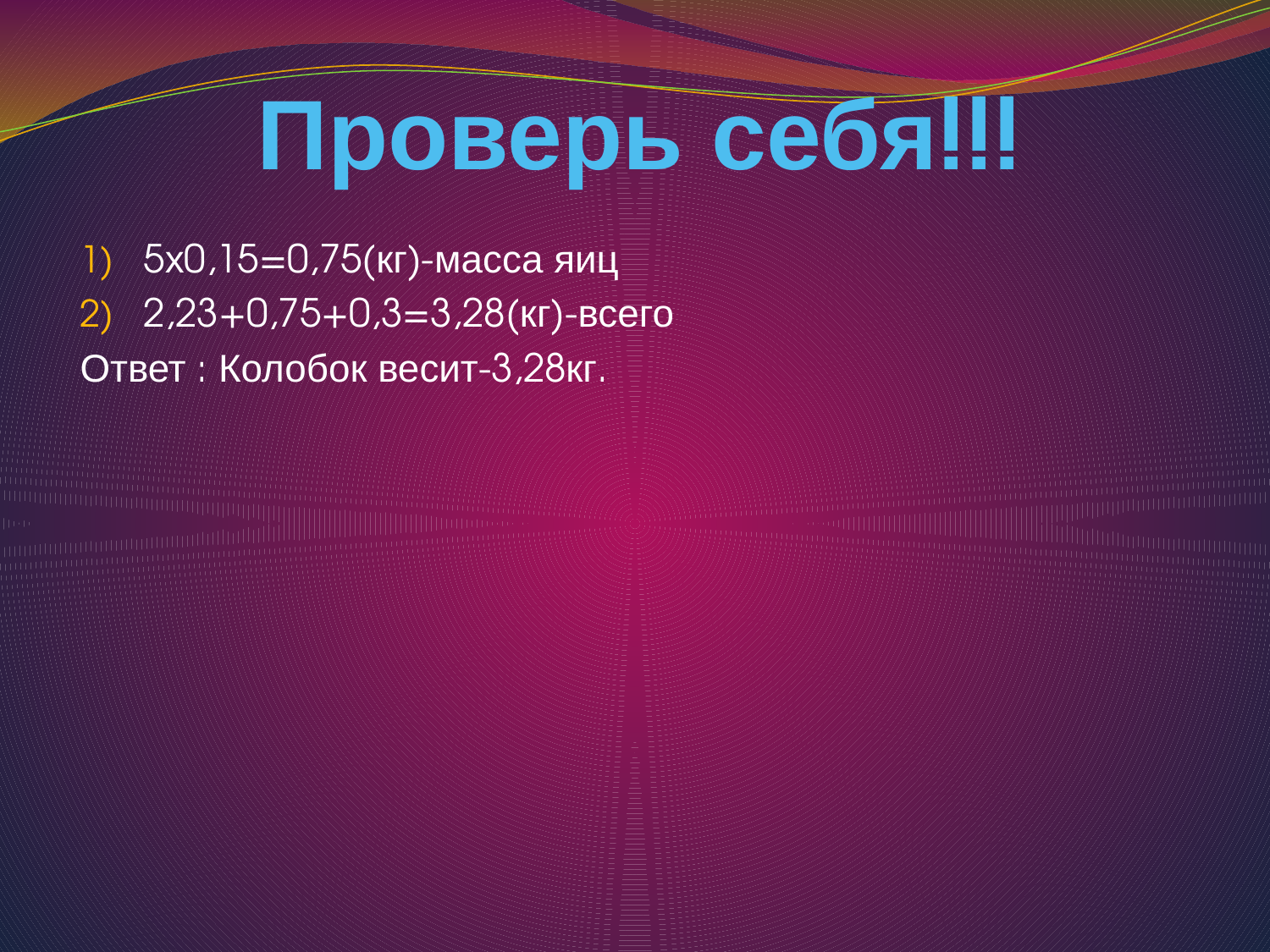

# Проверь себя!!!
5х0,15=0,75(кг)-масса яиц
2,23+0,75+0,3=3,28(кг)-всего
Ответ : Колобок весит-3,28кг.